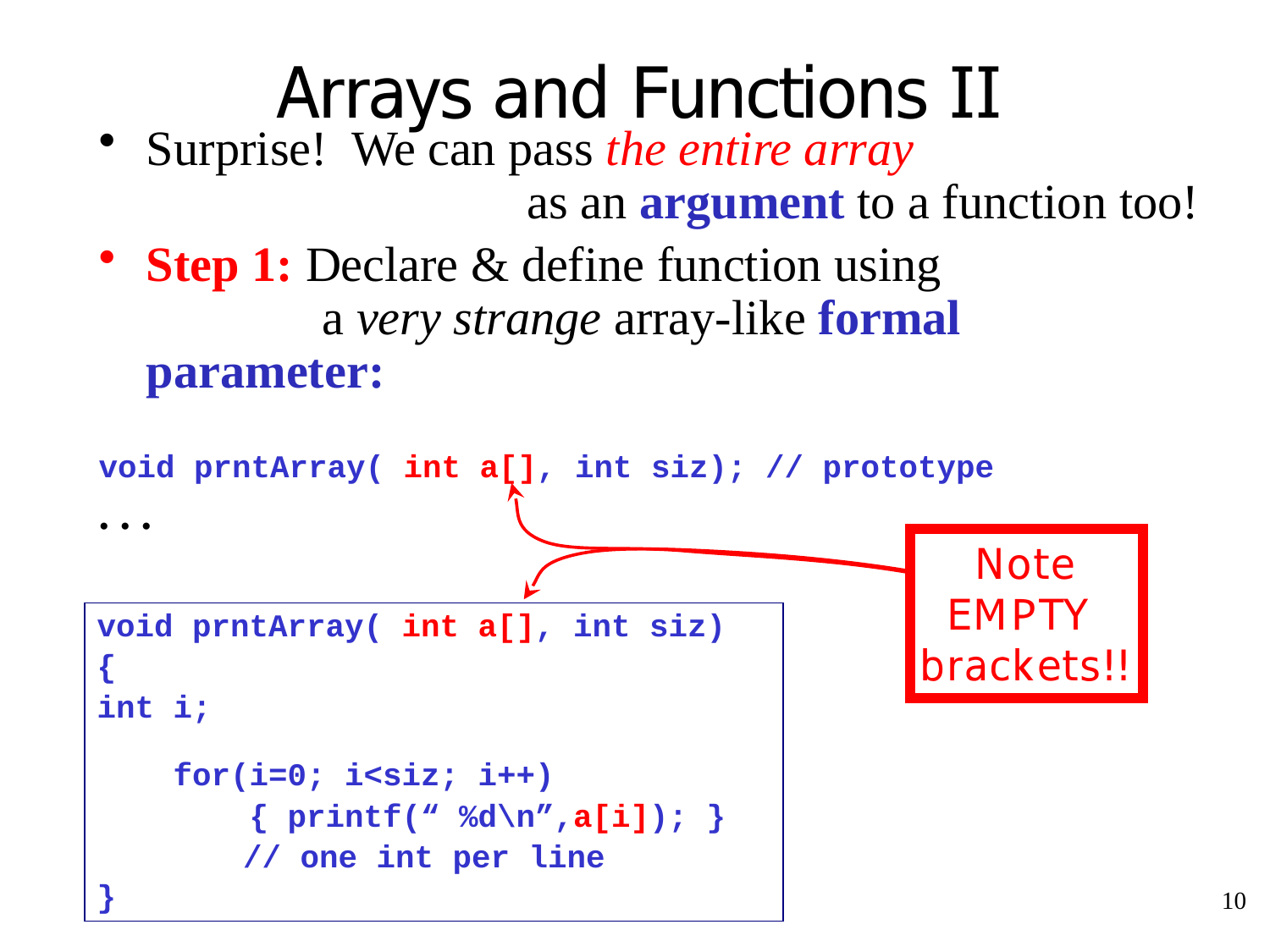

# Arrays and Functions II
Surprise!  We can pass the entire array
			as an argument to a function too!
Step 1: Declare & define function using
	    a very strange array-like formal parameter:

void prntArray( int a[], int siz); // prototype
. . .

Note
EMPTY
brackets!!

void prntArray( int a[], int siz)
{
int i;
    for(i=0; i<siz; i++)
        { printf(“ %d\n”,a[i]); }
	 // one int per line
}
10